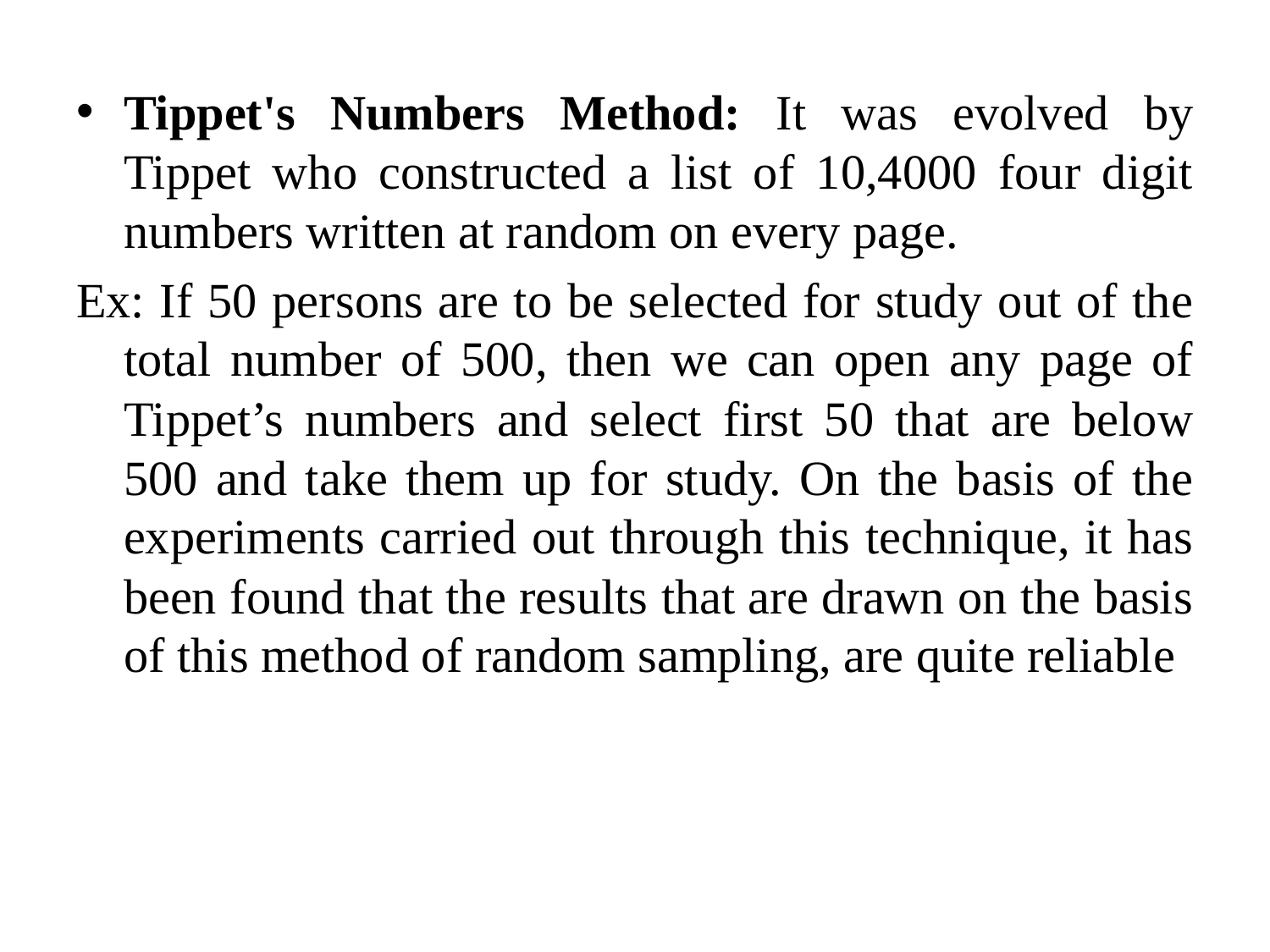

Tippet's Numbers Method: It was evolved by Tippet who constructed a list of 10,4000 four digit numbers written at random on every page.
Ex: If 50 persons are to be selected for study out of the total number of 500, then we can open any page of Tippet’s numbers and select first 50 that are below 500 and take them up for study. On the basis of the experiments carried out through this technique, it has been found that the results that are drawn on the basis of this method of random sampling, are quite reliable